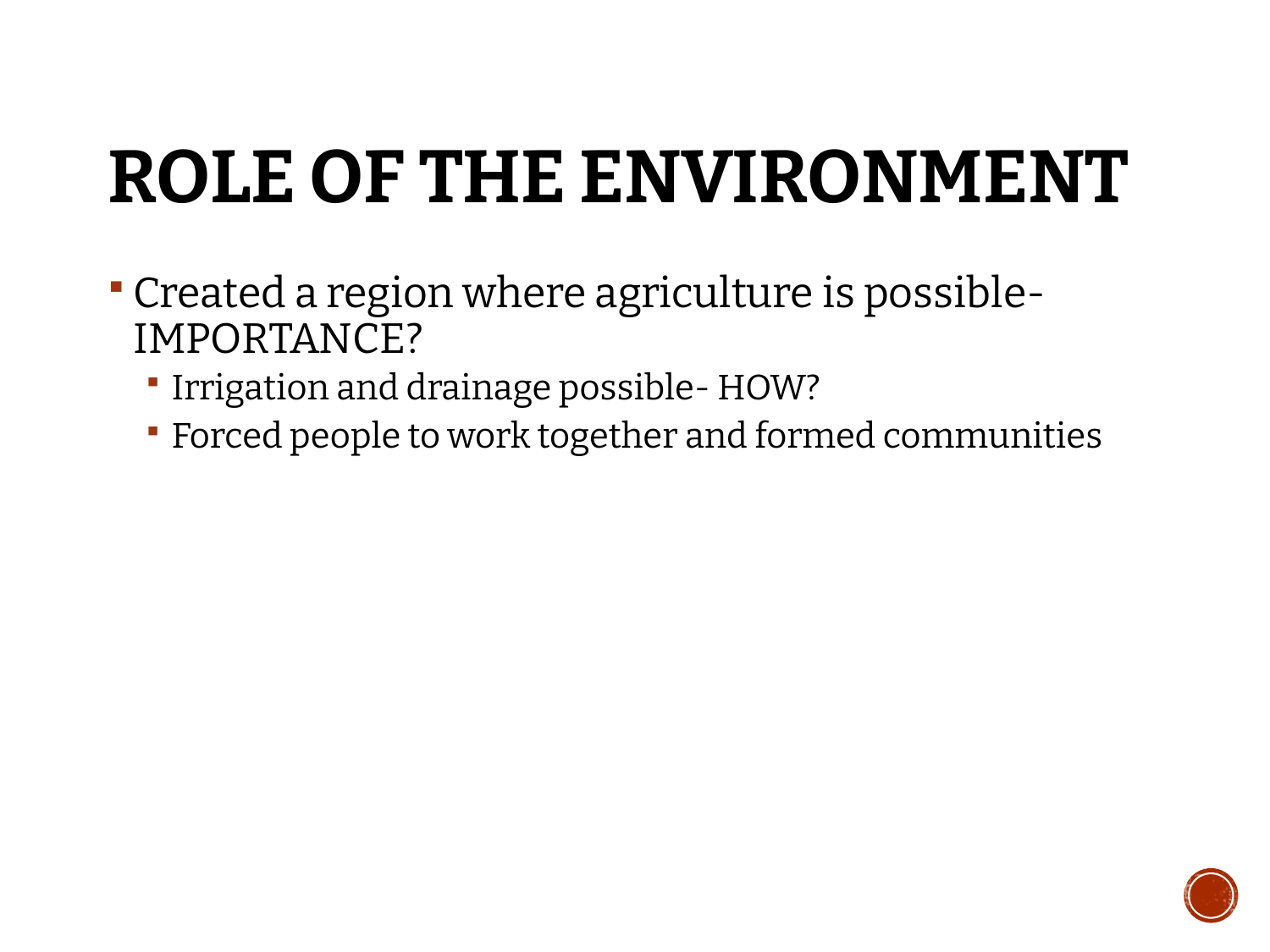

# Role of the Environment
Created a region where agriculture is possible- IMPORTANCE?
Irrigation and drainage possible- HOW?
Forced people to work together and formed communities